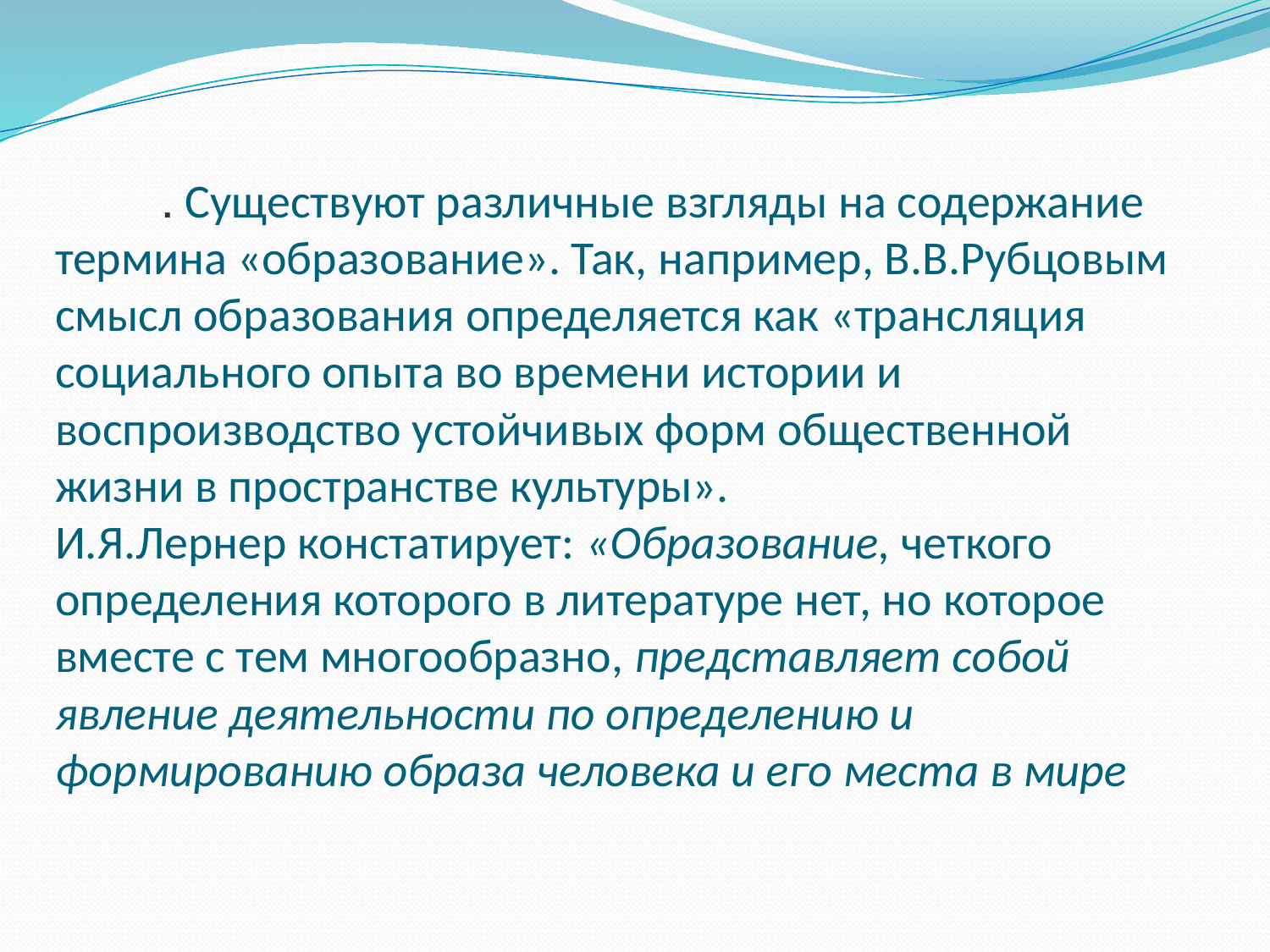

# . Существуют различные взгляды на содержание термина «образование». Так, например, В.В.Рубцовым смысл образования определяется как «трансляция социального опыта во времени истории и воспроизводство устойчивых форм общественной жизни в пространстве культуры». И.Я.Лернер констатирует: «Образование, четкого определения которого в литературе нет, но которое вместе с тем многообразно, представляет собой явление деятельности по определению и формированию образа человека и его места в мире